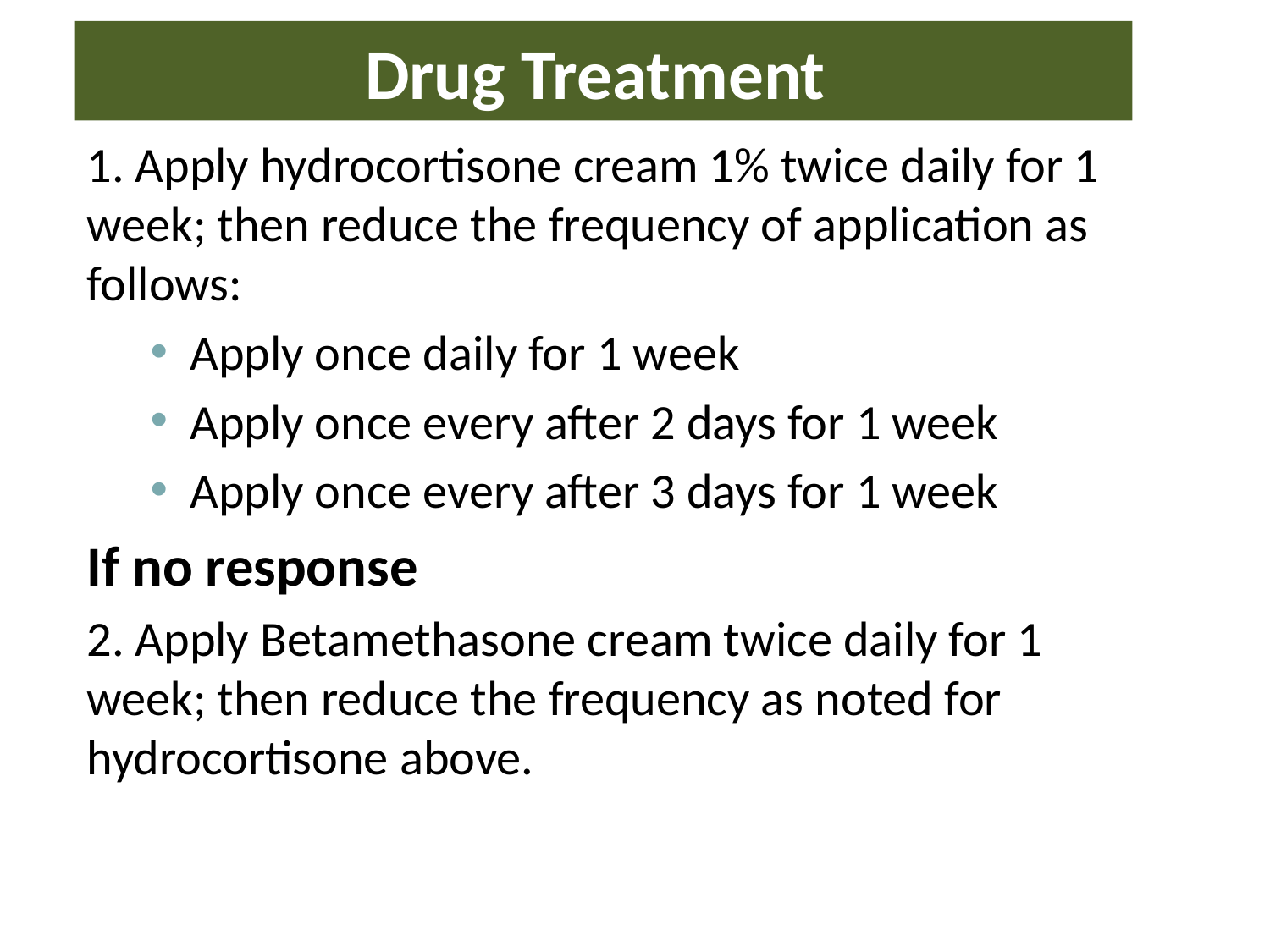

# Drug Treatment
1. Apply hydrocortisone cream 1% twice daily for 1 week; then reduce the frequency of application as follows:
Apply once daily for 1 week
Apply once every after 2 days for 1 week
Apply once every after 3 days for 1 week
If no response
2. Apply Betamethasone cream twice daily for 1 week; then reduce the frequency as noted for hydrocortisone above.